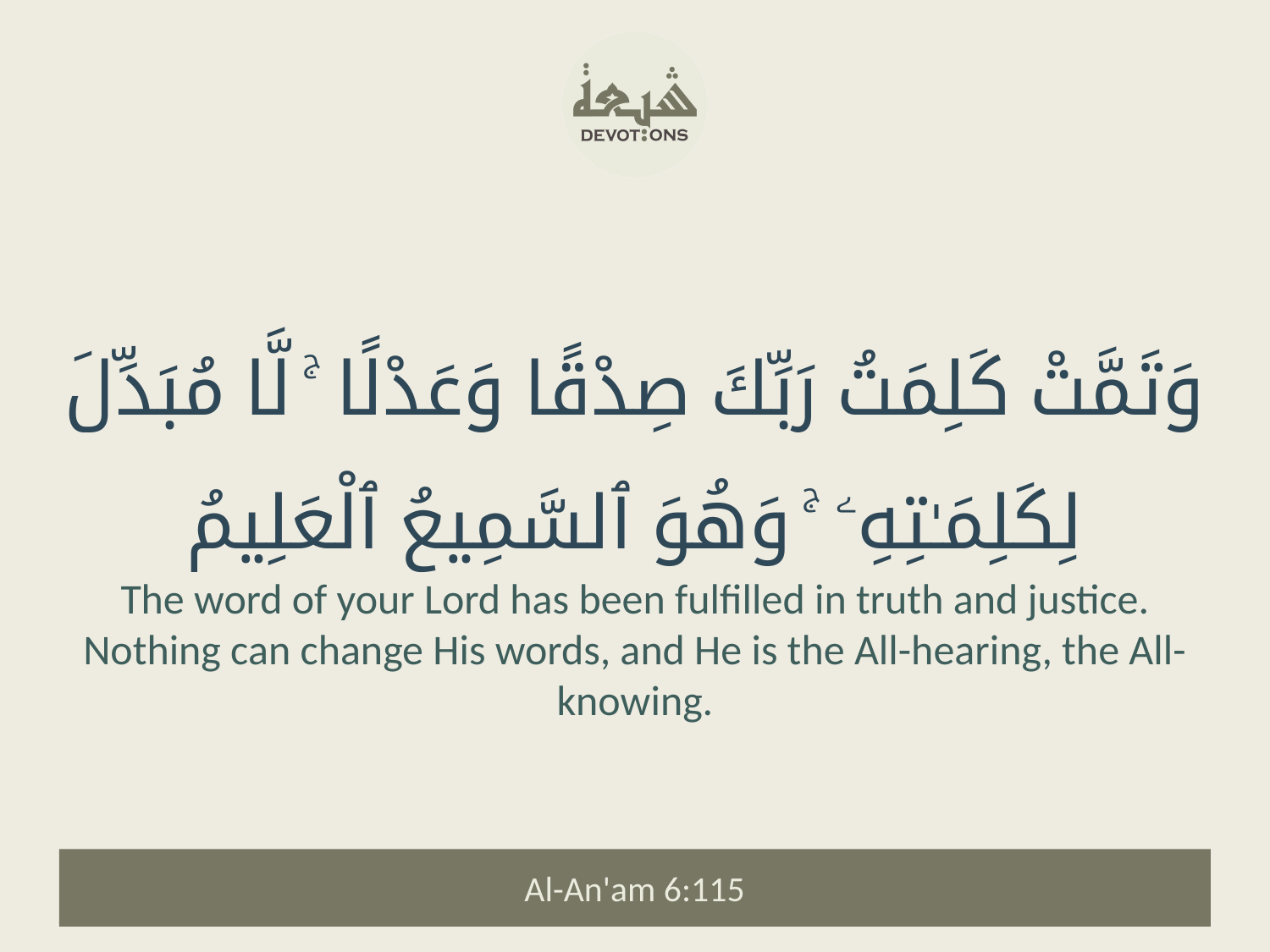

وَتَمَّتْ كَلِمَتُ رَبِّكَ صِدْقًا وَعَدْلًا ۚ لَّا مُبَدِّلَ لِكَلِمَـٰتِهِۦ ۚ وَهُوَ ٱلسَّمِيعُ ٱلْعَلِيمُ
The word of your Lord has been fulfilled in truth and justice. Nothing can change His words, and He is the All-hearing, the All-knowing.
Al-An'am 6:115